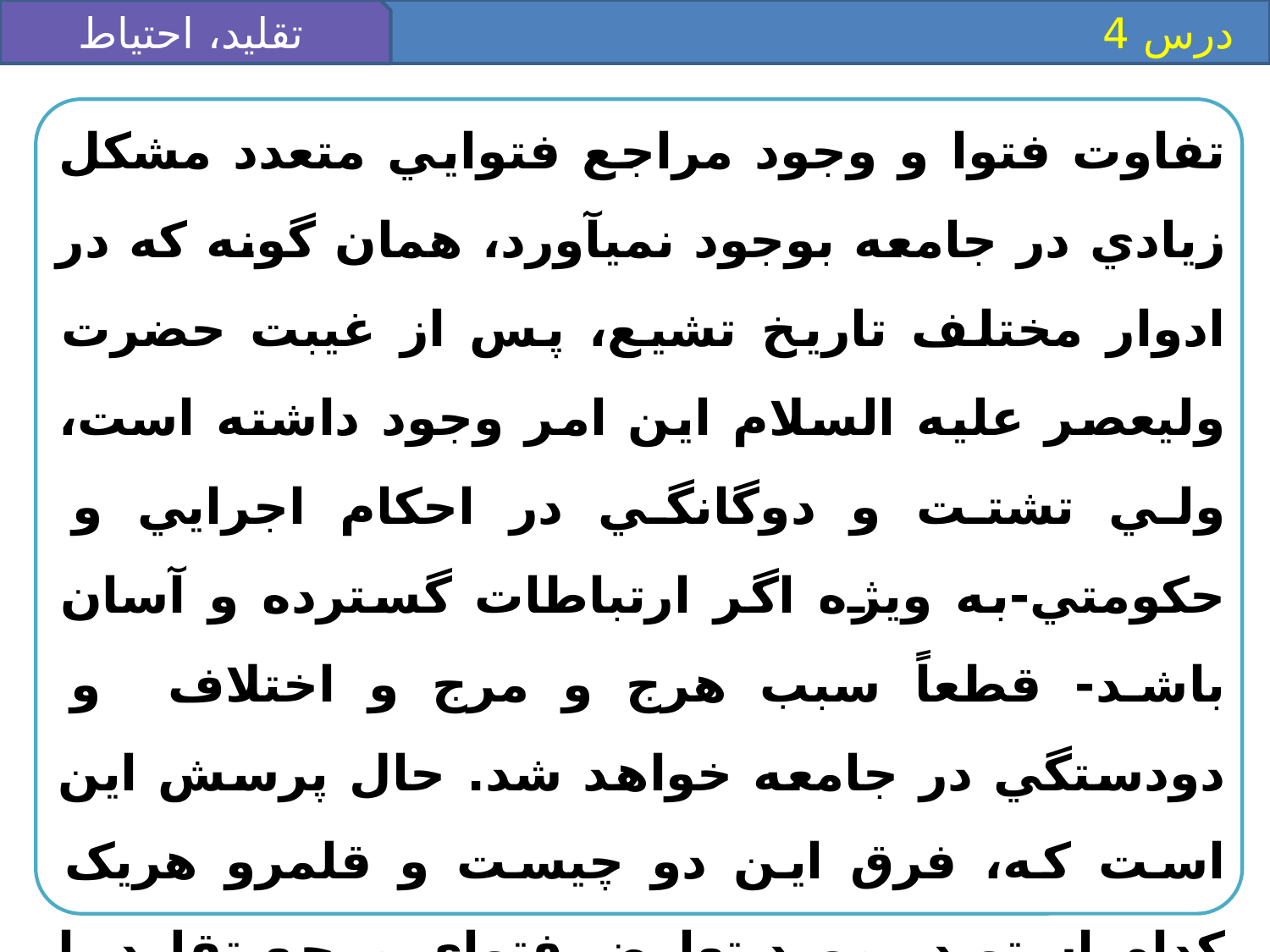

تقليد، احتياط
 درس 4
تفاوت فتوا و وجود مراجع فتوايي متعدد مشکل زيادي در جامعه بوجود نمي‏آورد، همان گونه که در ادوار مختلف تاريخ تشيع، پس از غيبت حضرت ولي‏عصر عليه السلام اين امر وجود داشته است، ولي تشتت و دوگانگي در احکام اجرايي و حکومتي-به ويژه اگر ارتباطات گسترده و آسان باشد- قطعاً سبب هرج و مرج و اختلاف  و دودستگي در جامعه خواهد شد. حال پرسش اين است که، فرق اين دو چيست و قلمرو هريک کدام استو در مورد تعارض فتواي مرجع تقليد با حکم حاکم(ولي فقيه) وظيفه مردم چيست؟